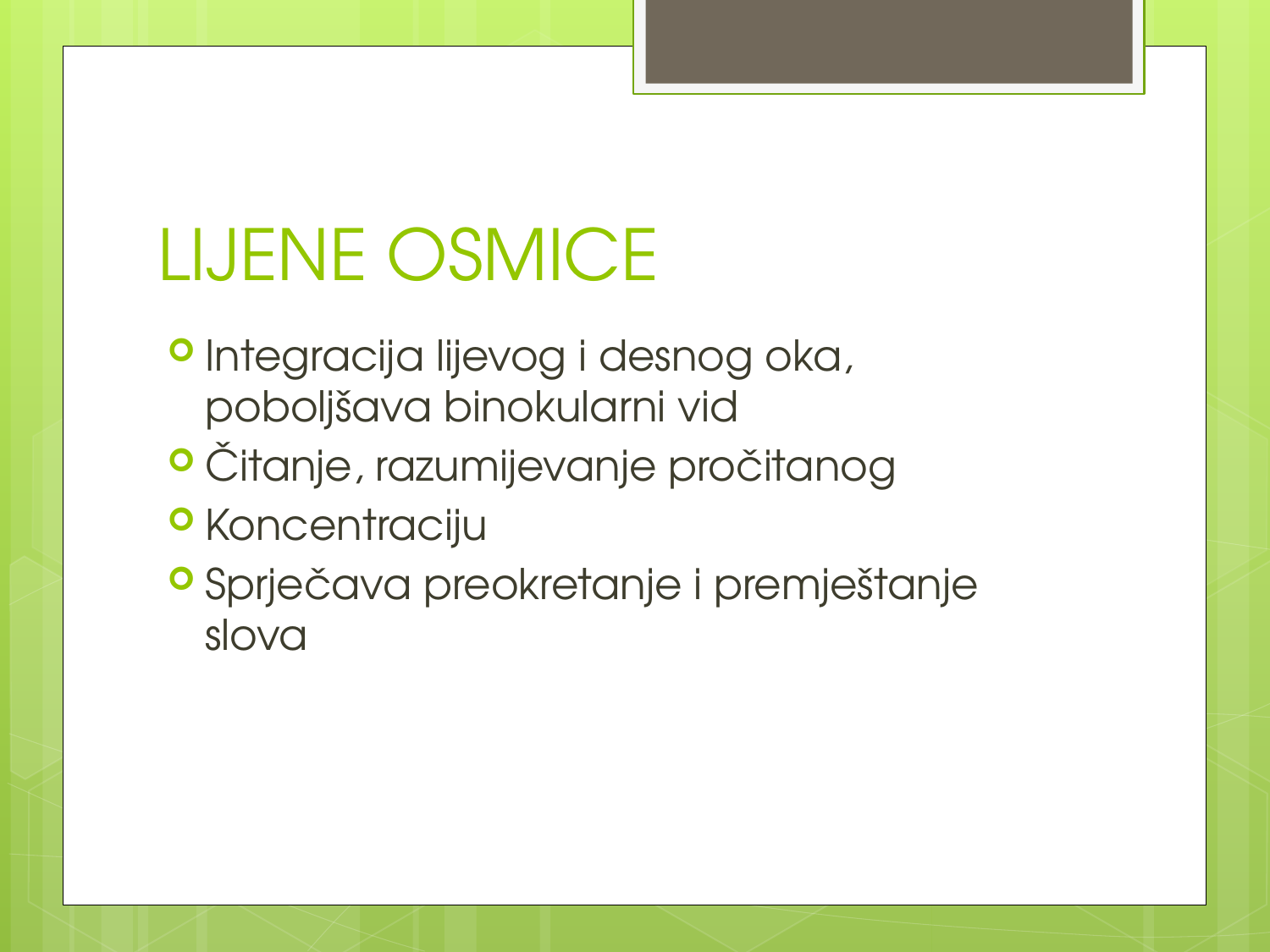

# LIJENE OSMICE
Integracija lijevog i desnog oka, poboljšava binokularni vid
Čitanje, razumijevanje pročitanog
Koncentraciju
Sprječava preokretanje i premještanje slova